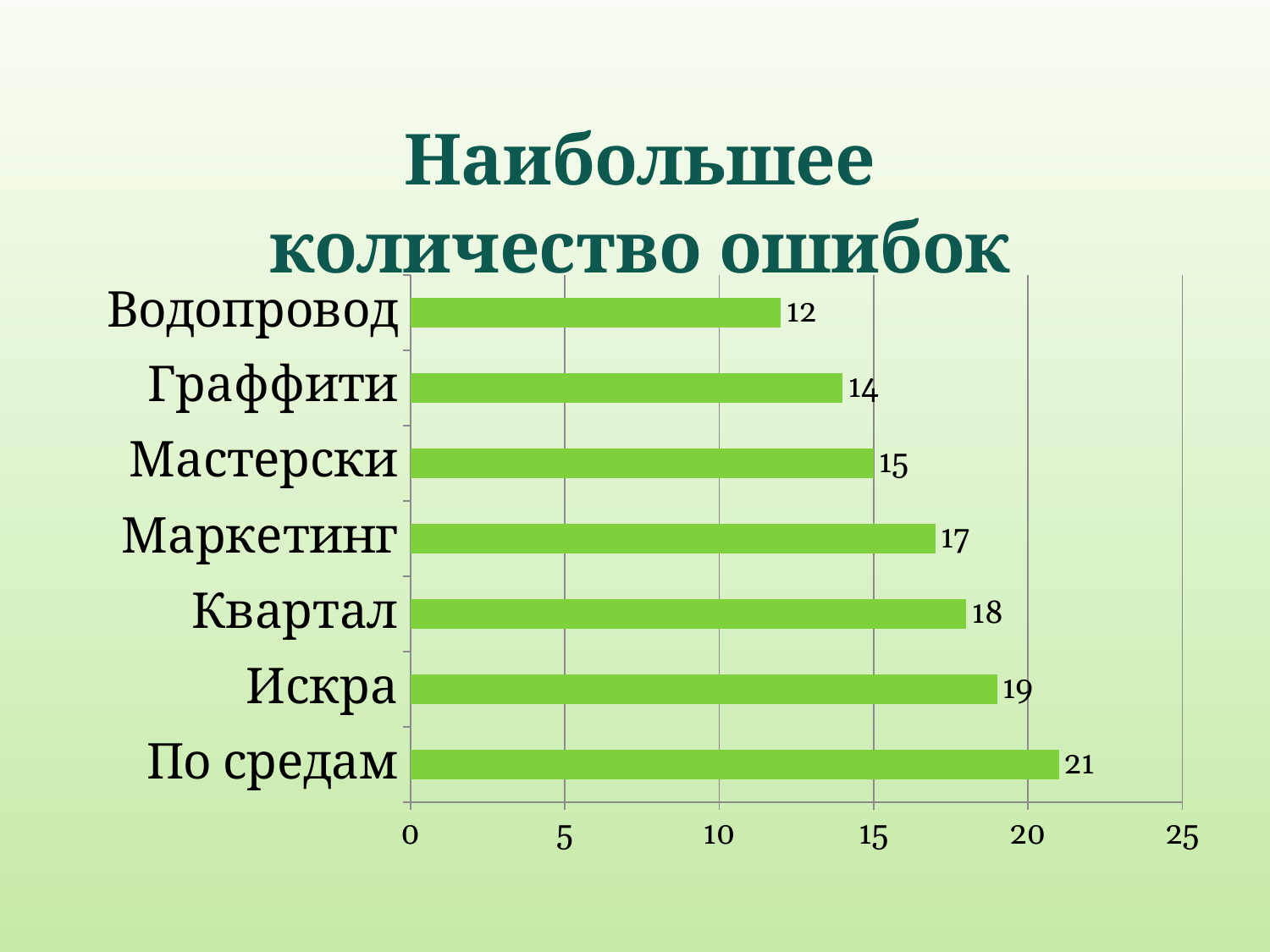

### Chart: Наибольшее количество ошибок

| Category | Наибольшее количество ошибок |
|---|---|
| По средам | 21.0 |
| Искра | 19.0 |
| Квартал | 18.0 |
| Маркетинг | 17.0 |
| Мастерски | 15.0 |
| Граффити | 14.0 |
| Водопровод | 12.0 |